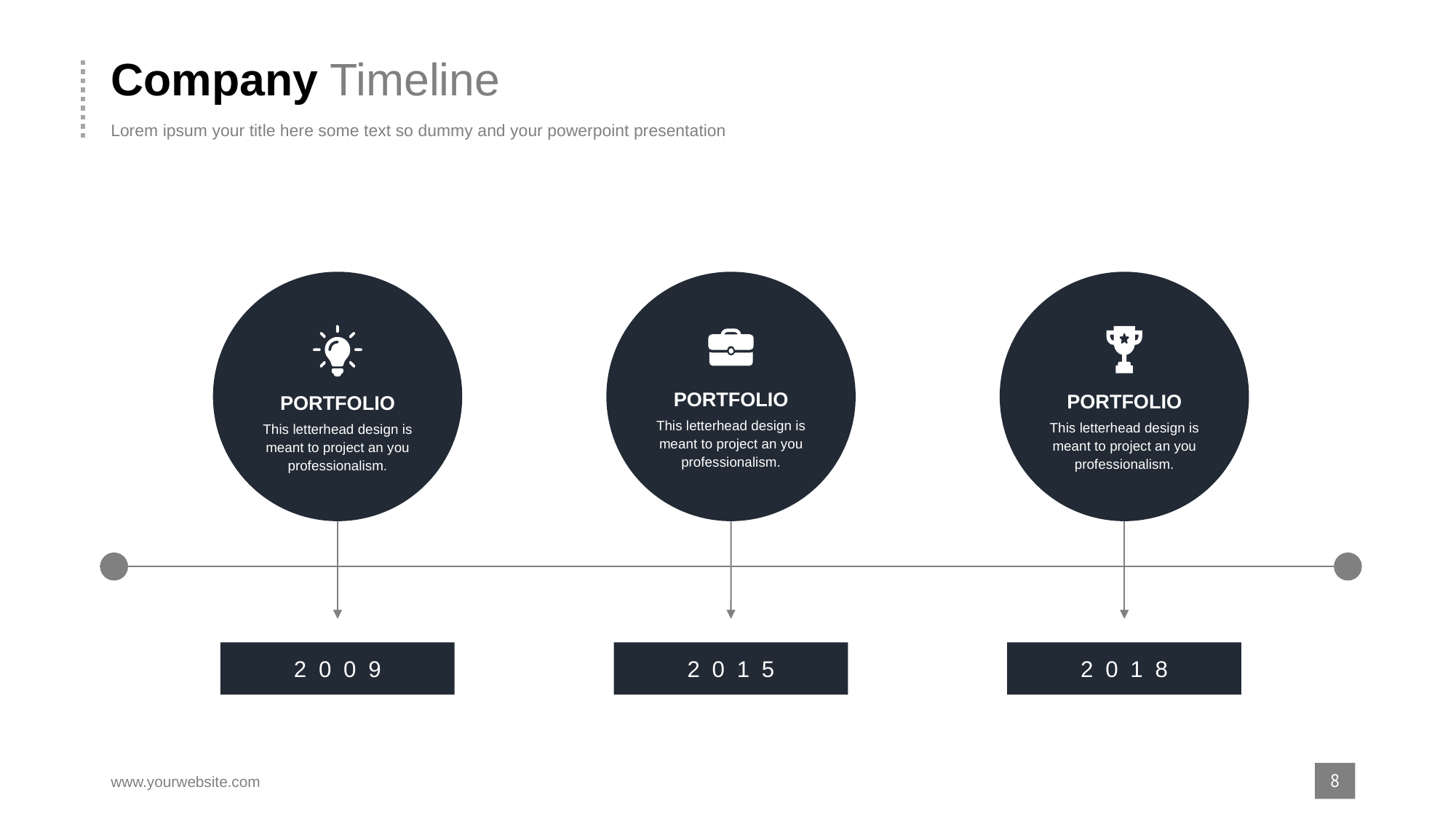

# Company Timeline
Lorem ipsum your title here some text so dummy and your powerpoint presentation

PORTFOLIO
This letterhead design is meant to project an you professionalism.

PORTFOLIO
This letterhead design is meant to project an you professionalism.

PORTFOLIO
This letterhead design is meant to project an you professionalism.

2009
2015
2018
8
www.yourwebsite.com